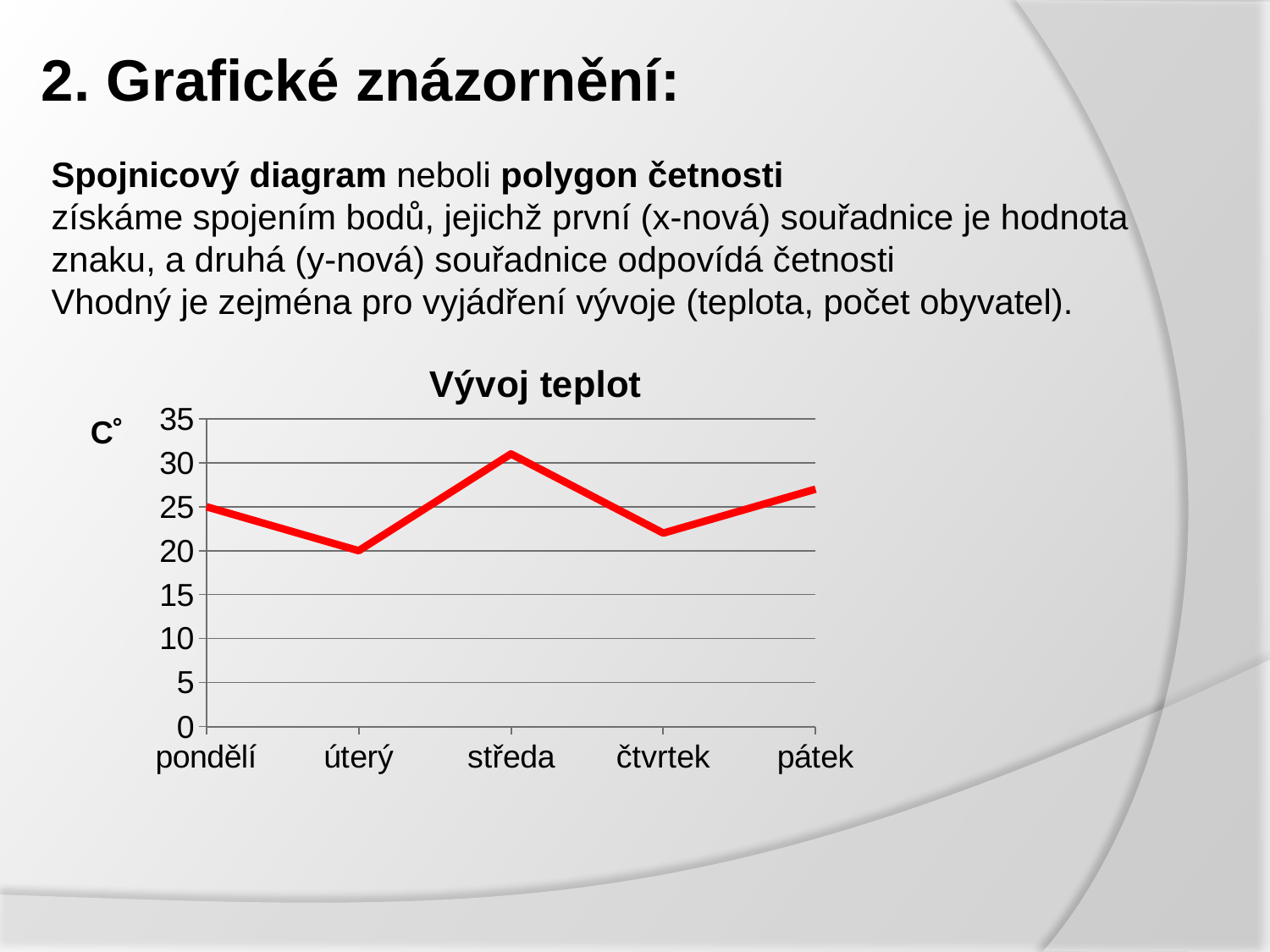

# 2. Grafické znázornění:
Spojnicový diagram neboli polygon četnosti
získáme spojením bodů, jejichž první (x-nová) souřadnice je hodnota znaku, a druhá (y-nová) souřadnice odpovídá četnosti
Vhodný je zejména pro vyjádření vývoje (teplota, počet obyvatel).

[unsupported chart]